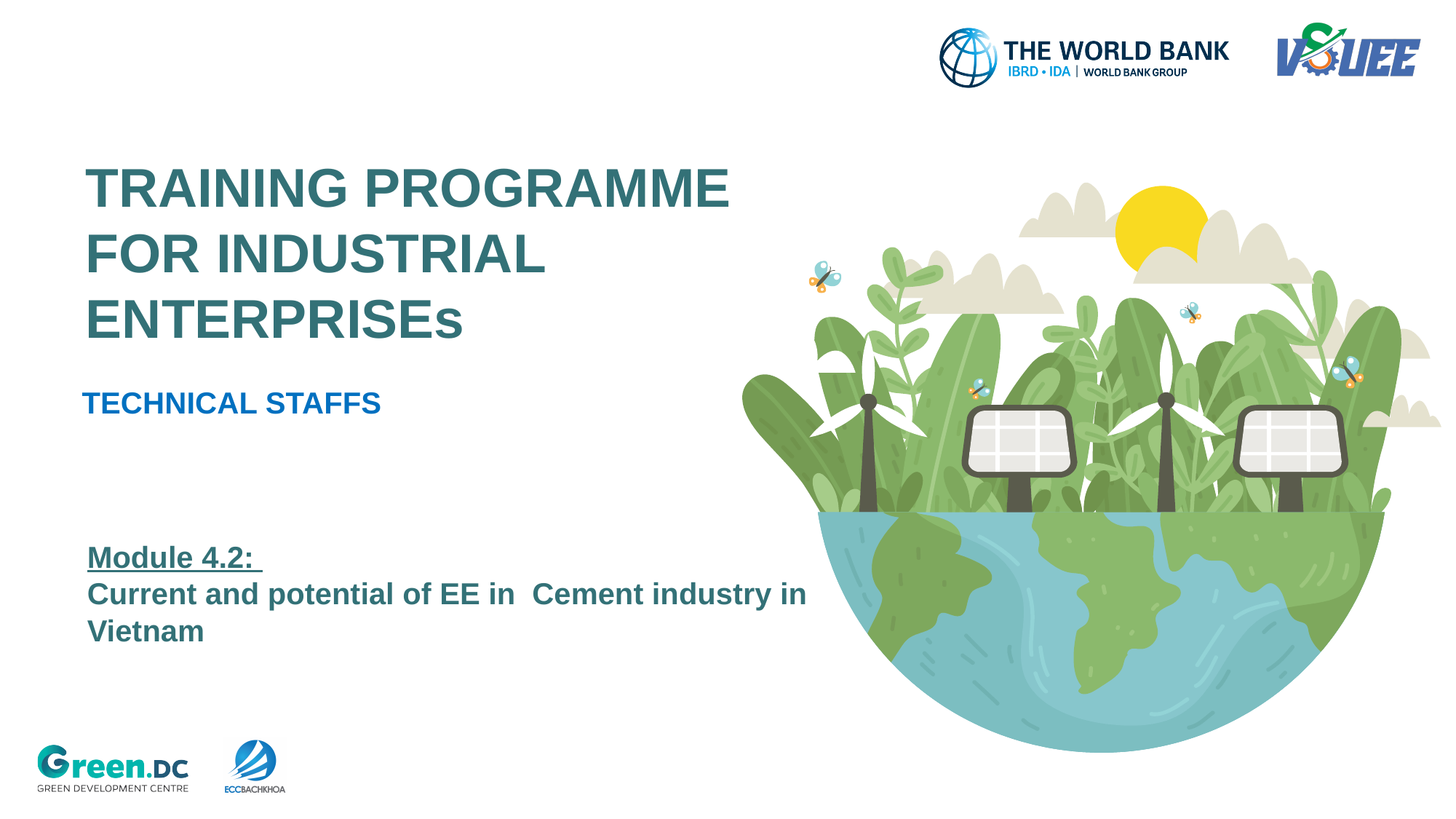

# TRAINING PROGRAMME FOR INDUSTRIAL ENTERPRISEs

TECHNICAL STAFFS
Module 4.2:
Current and potential of EE in  Cement industry in Vietnam